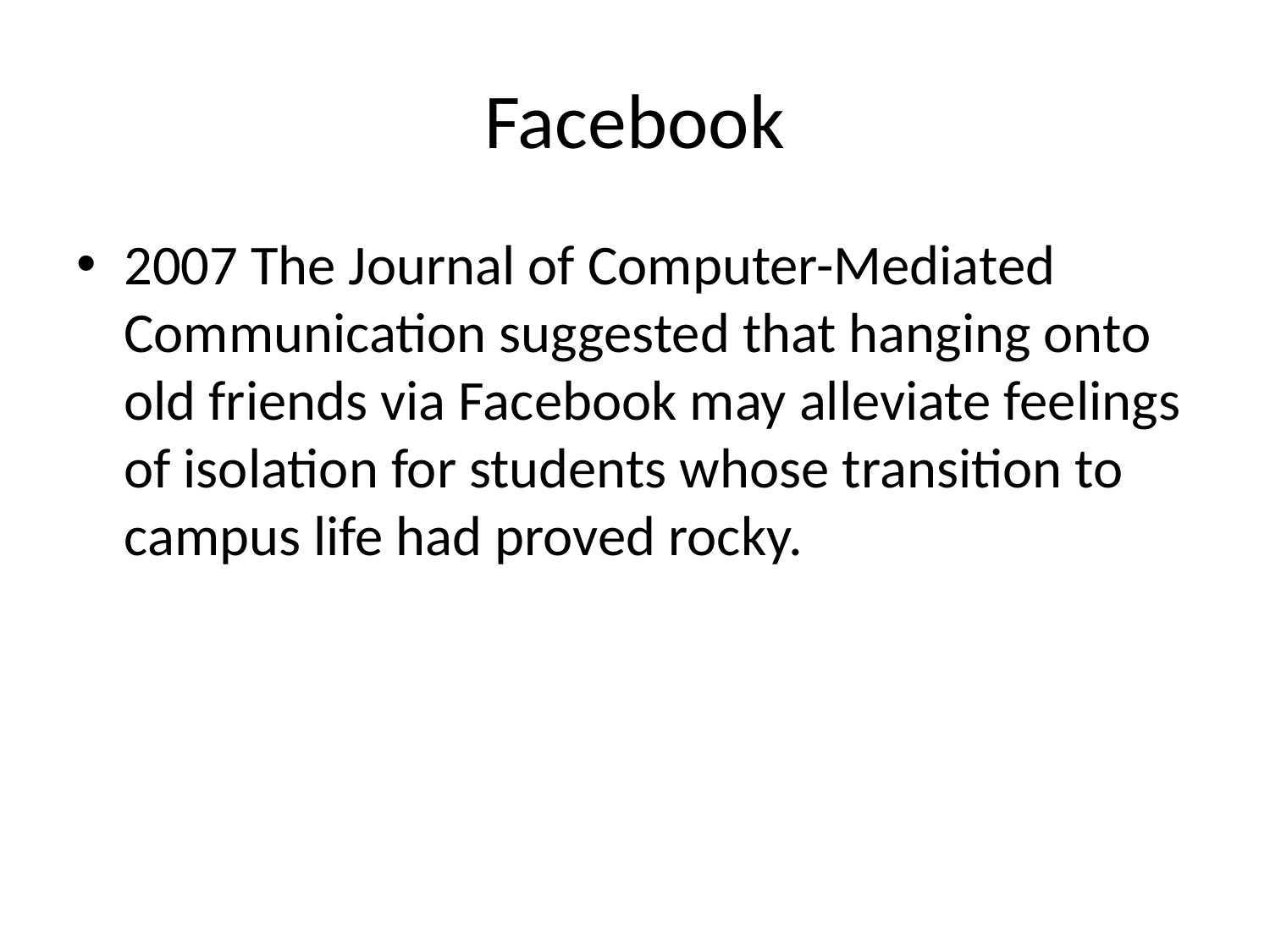

# Facebook
2007 The Journal of Computer-Mediated Communication suggested that hanging onto old friends via Facebook may alleviate feelings of isolation for students whose transition to campus life had proved rocky.